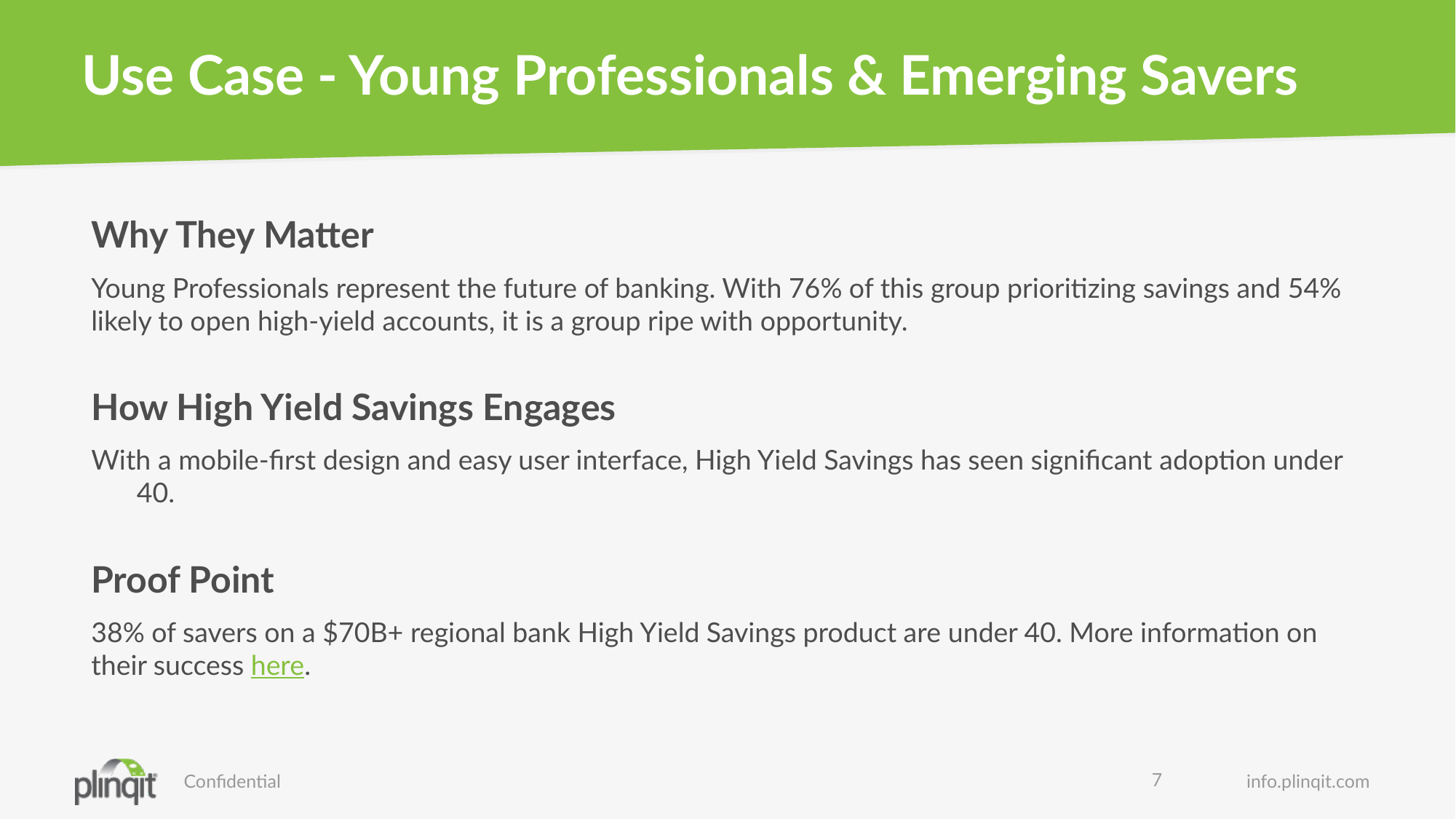

# Use Case - Young Professionals & Emerging Savers
Why They Matter
Young Professionals represent the future of banking. With 76% of this group prioritizing savings and 54% likely to open high-yield accounts, it is a group ripe with opportunity.
How High Yield Savings Engages
With a mobile-first design and easy user interface, High Yield Savings has seen significant adoption under 40.
Proof Point
38% of savers on a $70B+ regional bank High Yield Savings product are under 40. More information on their success here.

7
Confidential
info.plinqit.com